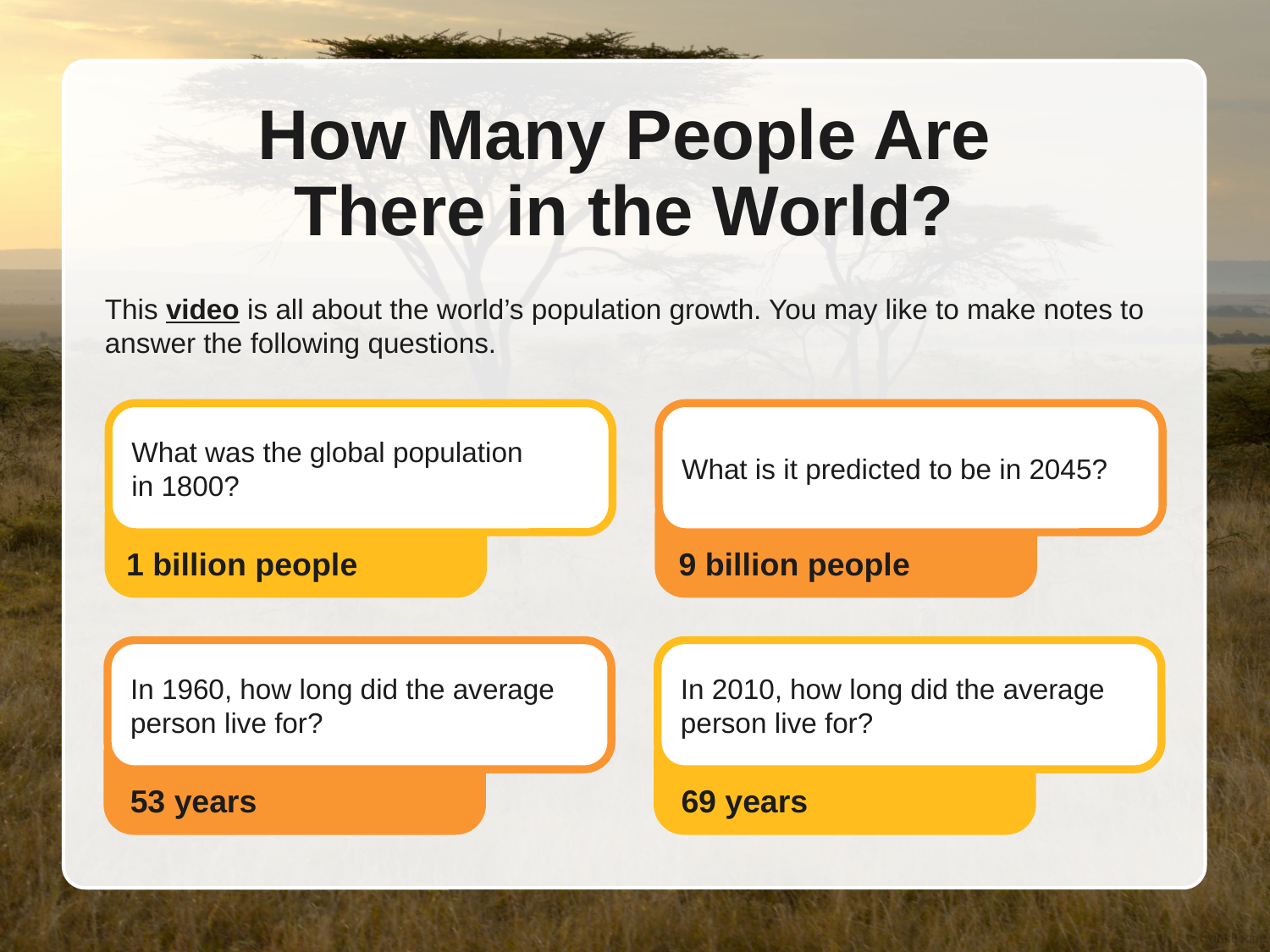

# How Many People Are There in the World?
This video is all about the world’s population growth. You may like to make notes to answer the following questions.
What was the global population
in 1800?
What is it predicted to be in 2045?

1 billion people

9 billion people
In 1960, how long did the average person live for?
In 2010, how long did the average person live for?

53 years

69 years